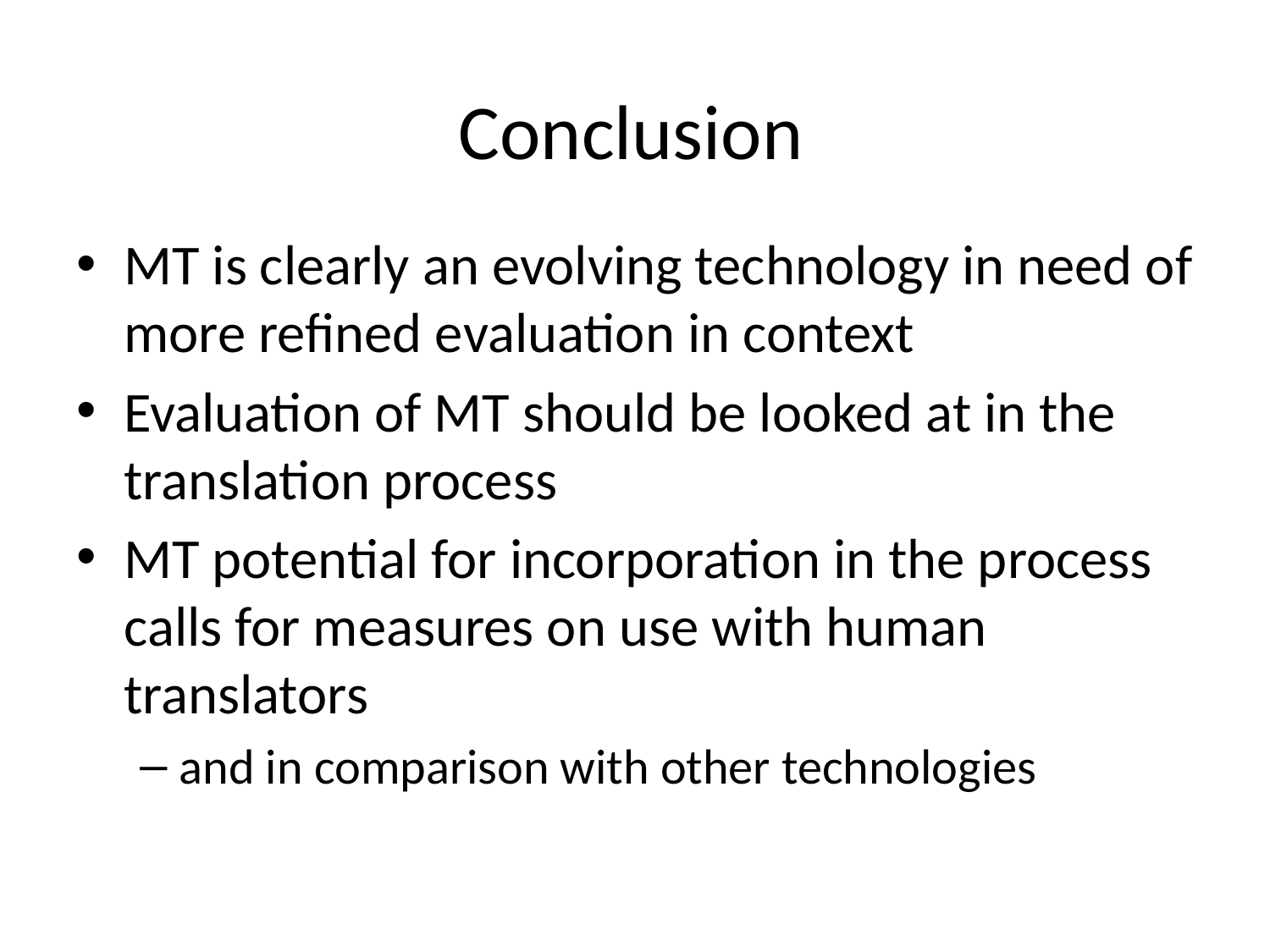

# Conclusion
MT is clearly an evolving technology in need of more refined evaluation in context
Evaluation of MT should be looked at in the translation process
MT potential for incorporation in the process calls for measures on use with human translators
and in comparison with other technologies